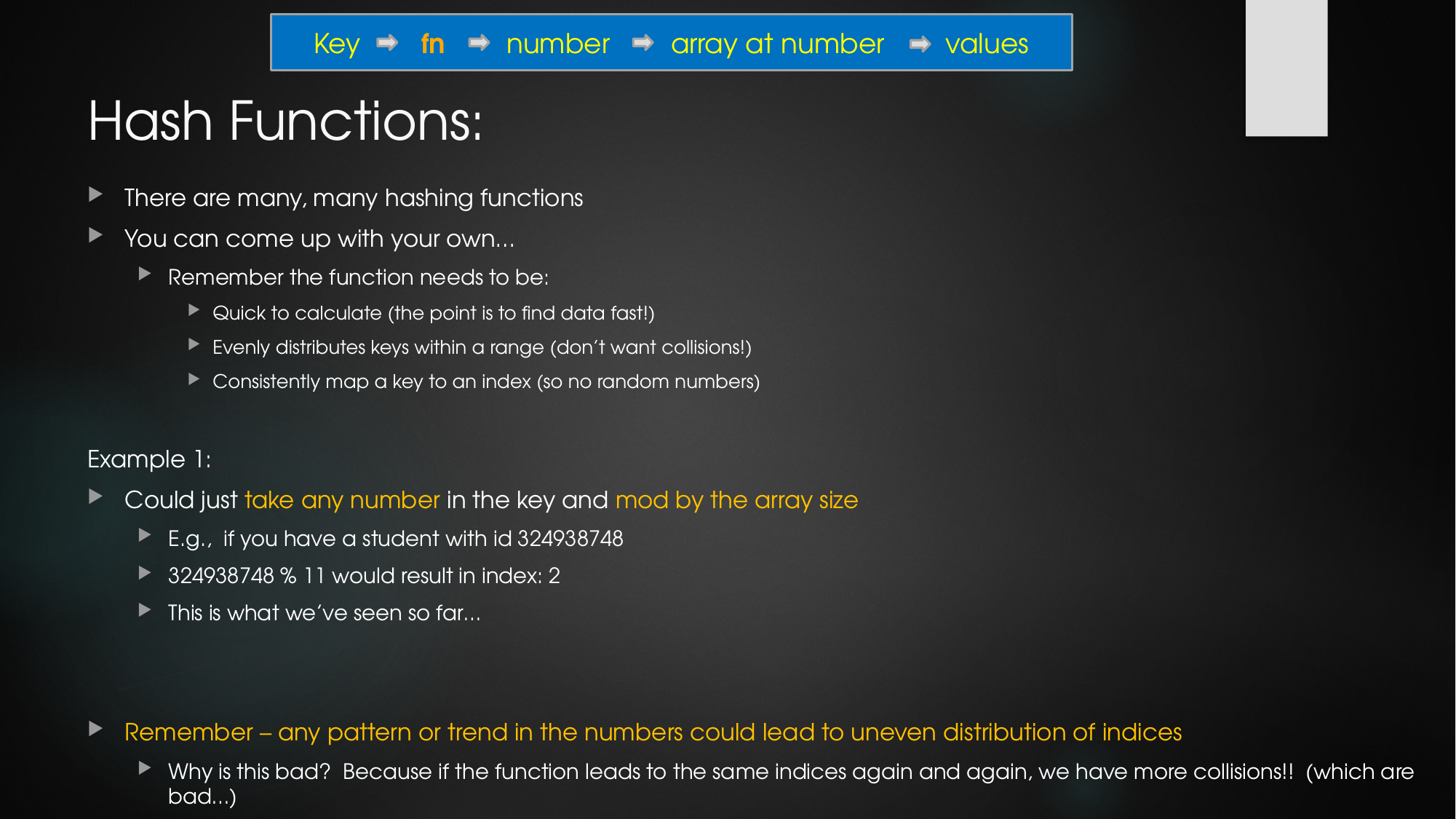

Key        fn        number        array at number        values

# Hash Functions:
There are many, many hashing functions
You can come up with your own…
Remember the function needs to be:
Quick to calculate (the point is to find data fast!)
Evenly distributes keys within a range (don’t want collisions!)
Consistently map a key to an index (so no random numbers)

Example 1:
Could just take any number in the key and mod by the array size
E.g.,  if you have a student with id 324938748
324938748 % 11 would result in index: 2
This is what we’ve seen so far…

Remember – any pattern or trend in the numbers could lead to uneven distribution of indices
Why is this bad?  Because if the function leads to the same indices again and again, we have more collisions!!  (which are bad…)